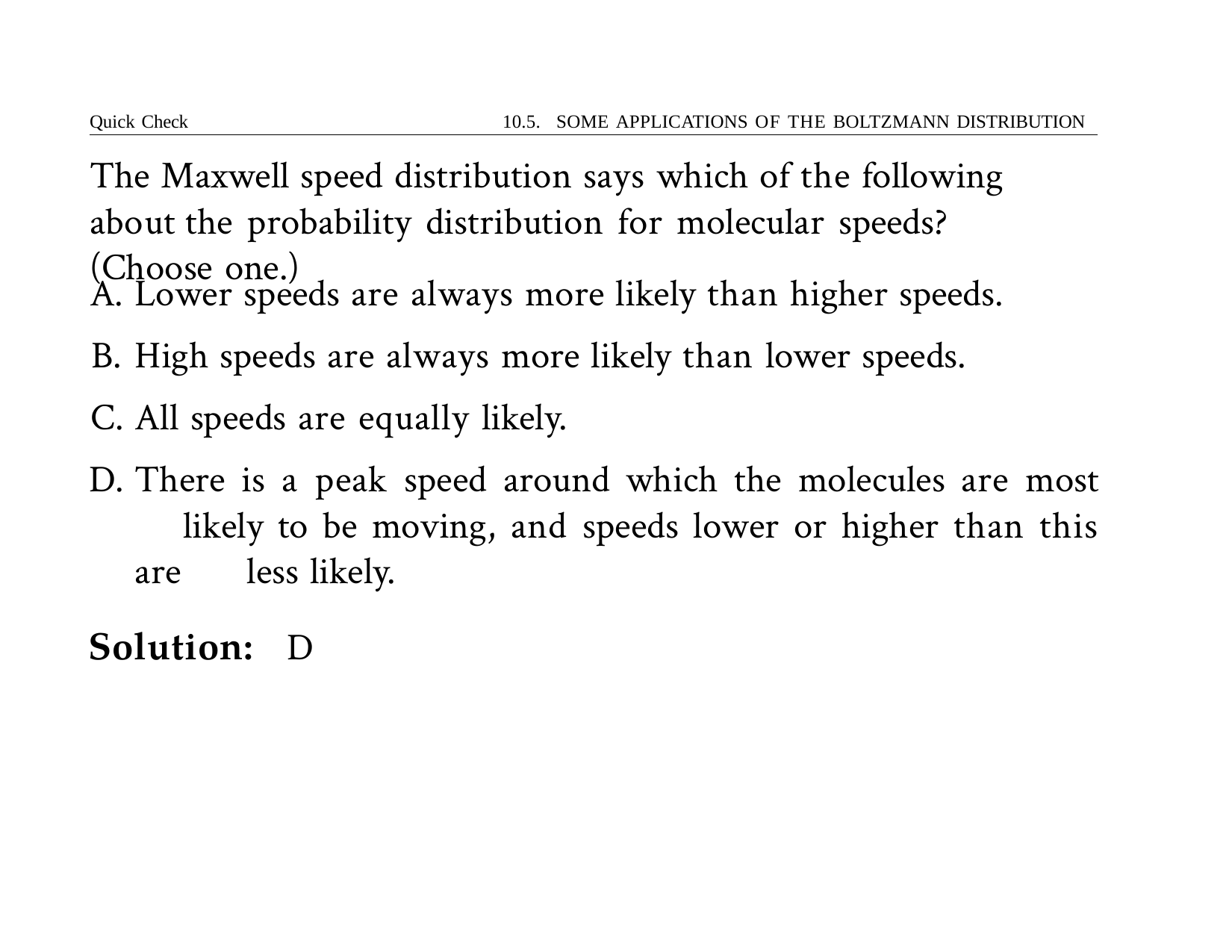

Quick Check	10.5.  SOME APPLICATIONS OF THE BOLTZMANN DISTRIBUTION

# The Maxwell speed distribution says which of the following about the probability distribution for molecular speeds?	(Choose one.)
Lower speeds are always more likely than higher speeds.
High speeds are always more likely than lower speeds.
All speeds are equally likely.
There is a peak speed around which the molecules are most 	likely to be moving, and speeds lower or higher than this are 	less likely.
Solution:	D